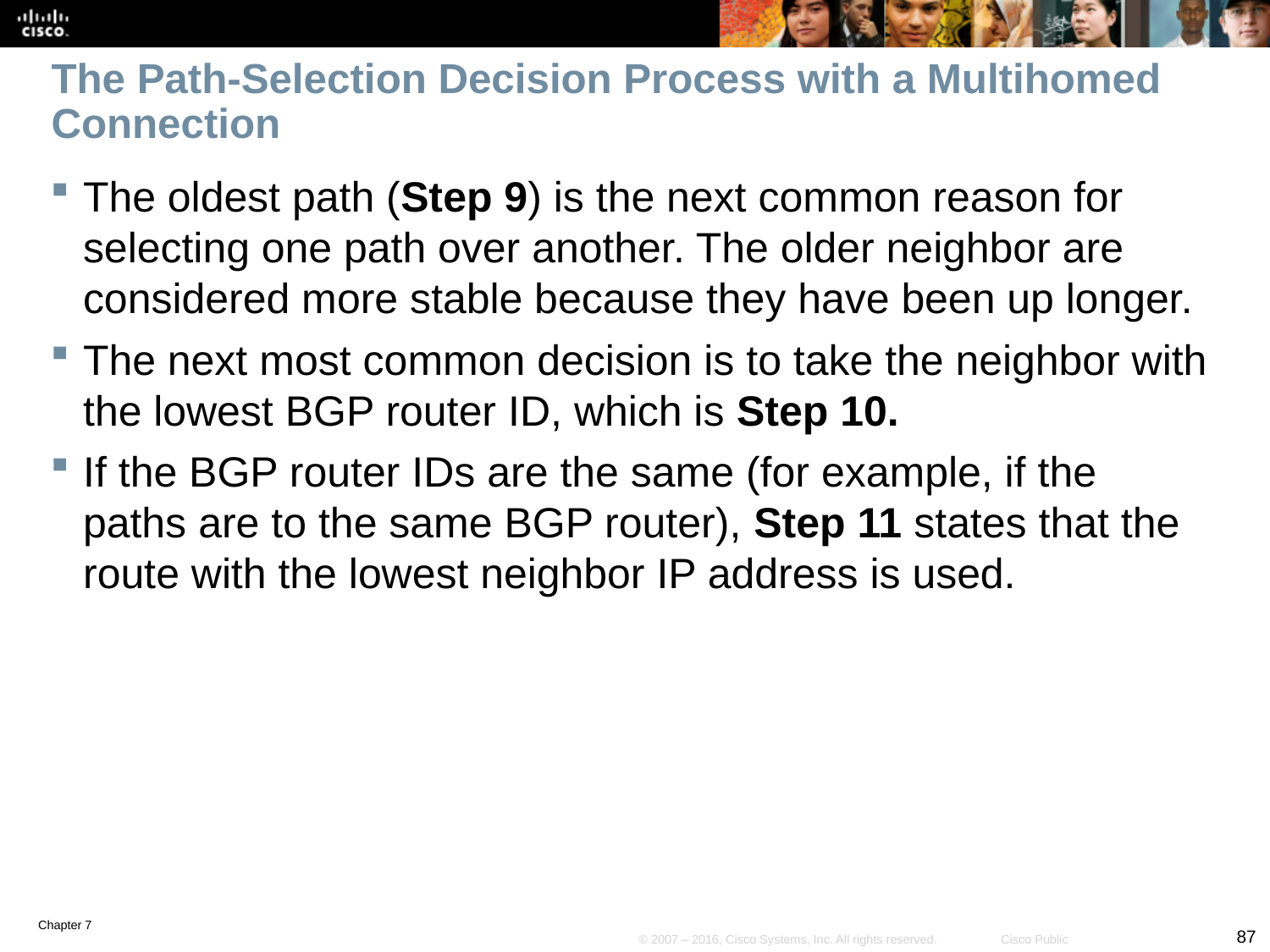

# The Path-Selection Decision Process with a Multihomed Connection
The oldest path (Step 9) is the next common reason for selecting one path over another. The older neighbor are considered more stable because they have been up longer.
The next most common decision is to take the neighbor with the lowest BGP router ID, which is Step 10.
If the BGP router IDs are the same (for example, if the paths are to the same BGP router), Step 11 states that the route with the lowest neighbor IP address is used.